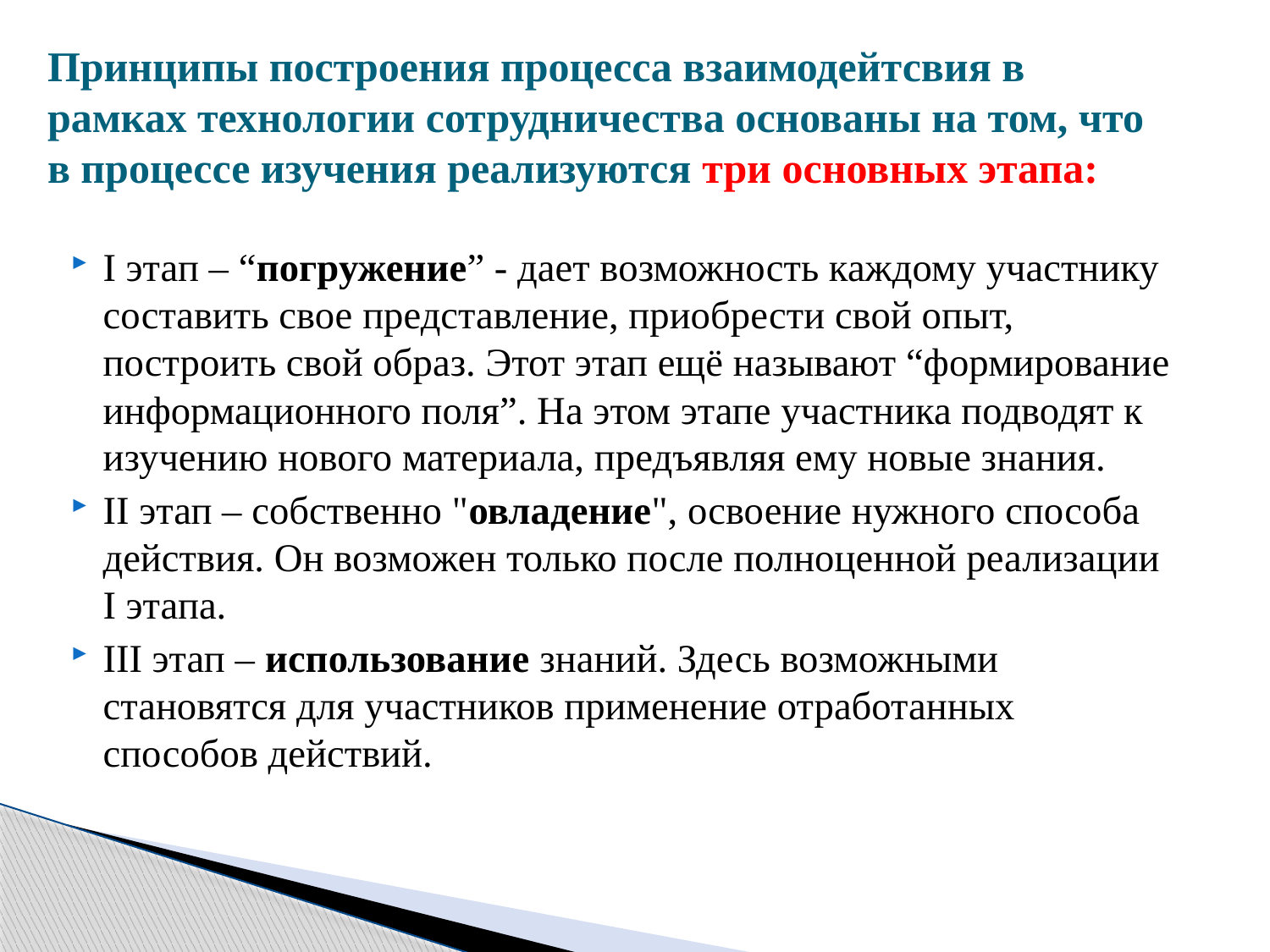

# Принципы построения процесса взаимодейтсвия в рамках технологии сотрудничества основаны на том, что в процессе изучения реализуются три основных этапа:
I этап – “погружение” - дает возможность каждому участнику составить свое представление, приобрести свой опыт, построить свой образ. Этот этап ещё называют “формирование информационного поля”. На этом этапе участника подводят к изучению нового материала, предъявляя ему новые знания.
II этап – собственно "овладение", освоение нужного способа действия. Он возможен только после полноценной реализации I этапа.
III этап – использование знаний. Здесь возможными становятся для участников применение отработанных способов действий.